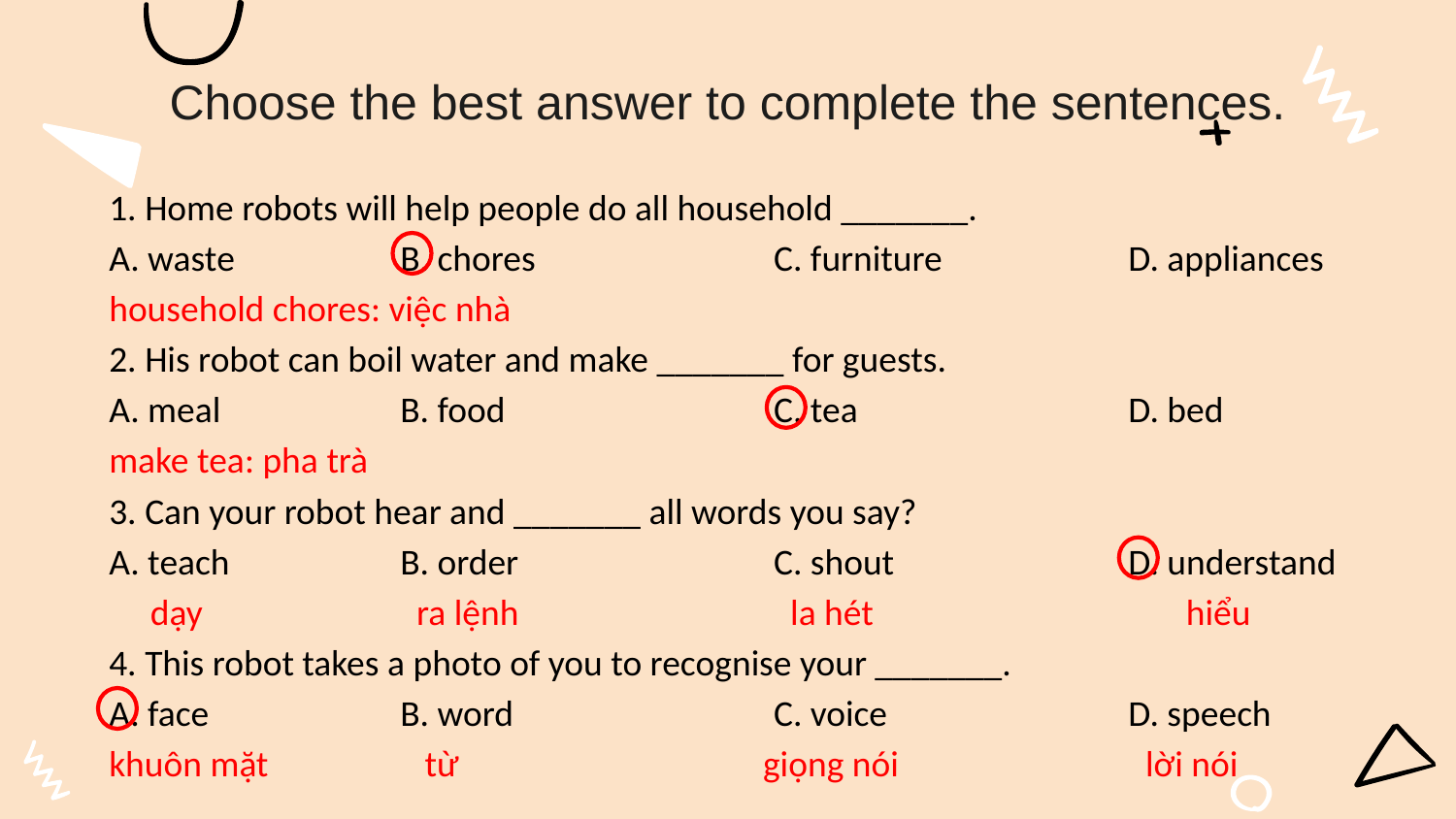

# Choose the best answer to complete the sentences.
1. Home robots will help people do all household _______.
A. waste		B. chores		          C. furniture		D. appliances
household chores: việc nhà
2. His robot can boil water and make _______ for guests.
A. meal		B. food		          C. tea		D. bed
make tea: pha trà
3. Can your robot hear and _______ all words you say?
A. teach		B. order		          C. shout		D. understand
     dạy                          ra lệnh                                 la hét                                      hiểu
4. This robot takes a photo of you to recognise your _______.
A. face		B. word		          C. voice		D. speech
khuôn mặt                   từ                                     giọng nói                              lời nói